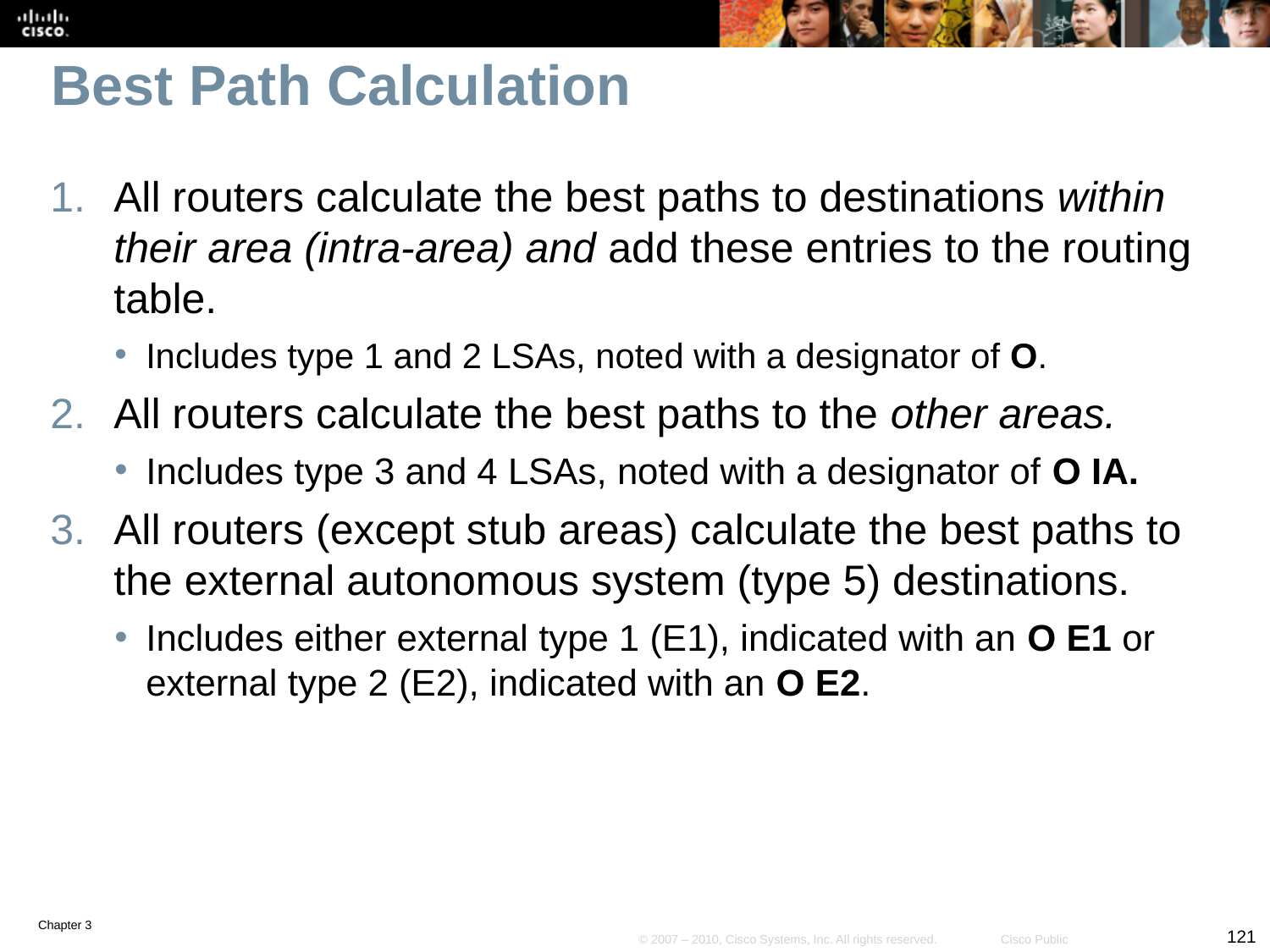

# Best Path Calculation
All routers calculate the best paths to destinations within their area (intra-area) and add these entries to the routing table.
Includes type 1 and 2 LSAs, noted with a designator of O.
All routers calculate the best paths to the other areas.
Includes type 3 and 4 LSAs, noted with a designator of O IA.
All routers (except stub areas) calculate the best paths to the external autonomous system (type 5) destinations.
Includes either external type 1 (E1), indicated with an O E1 or external type 2 (E2), indicated with an O E2.